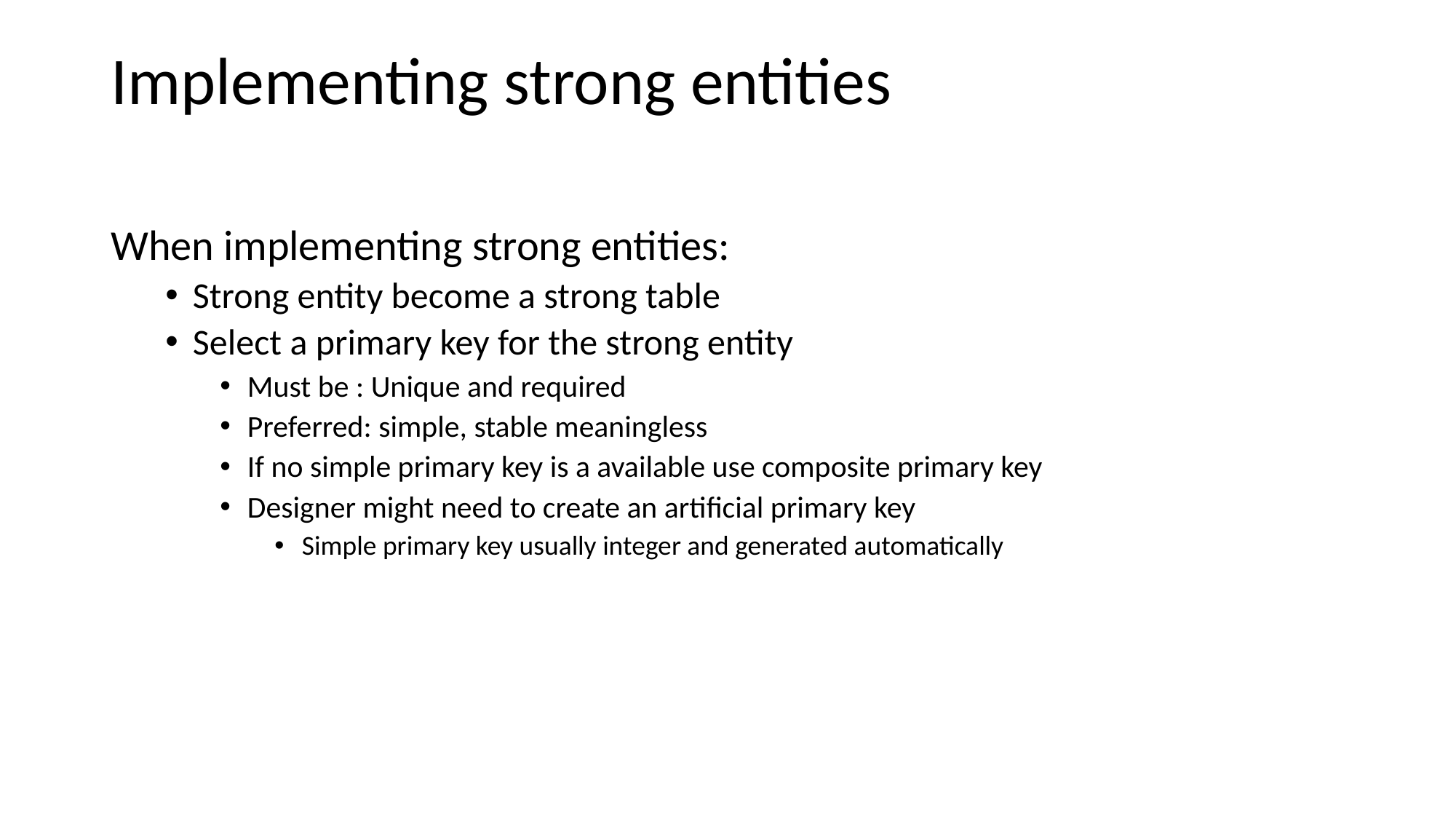

# Implementing strong entities
When implementing strong entities:
Strong entity become a strong table
Select a primary key for the strong entity
Must be : Unique and required
Preferred: simple, stable meaningless
If no simple primary key is a available use composite primary key
Designer might need to create an artificial primary key
Simple primary key usually integer and generated automatically